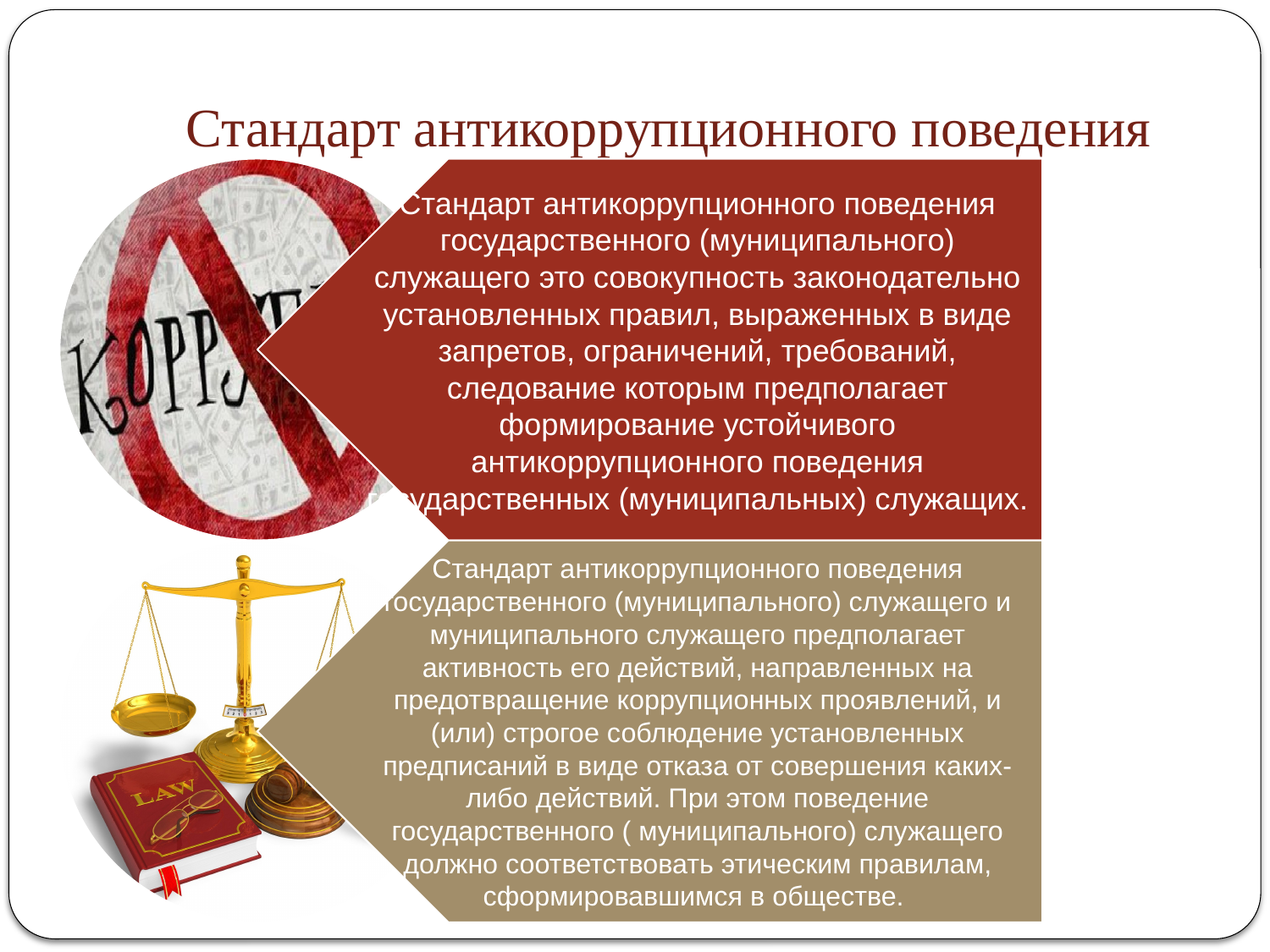

# Стандарт антикоррупционного поведения
Стандарт антикоррупционного поведения государственного (муниципального) служащего ­это совокупность законодательно установленных правил, выраженных в виде запретов, ограничений, требований, следование которым предполагает формирование устойчивого антикоррупционного поведения государственных (муниципальных) служащих.
Стандарт антикоррупционного поведения государственного (муниципального) служащего и муниципального служащего предполагает активность его действий, направленных на предотвращение коррупционных проявлений, и (или) строгое соблюдение установленных предписаний в виде отказа от совершения каких-либо действий. При этом поведение государственного ( муниципального) служащего должно соответствовать этическим правилам, сформировавшимся в обществе.